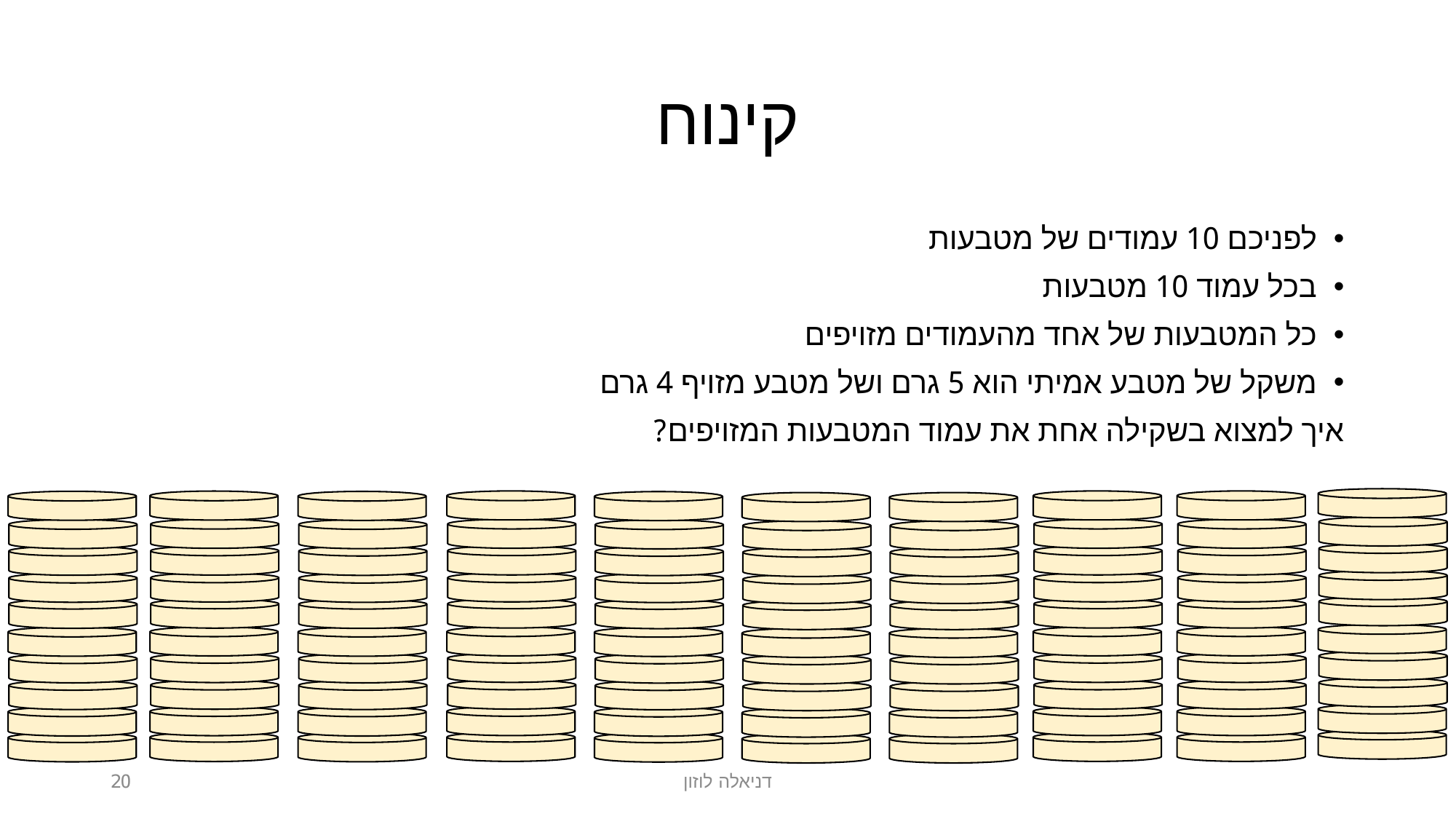

# קינוח
לפניכם 10 עמודים של מטבעות
בכל עמוד 10 מטבעות
כל המטבעות של אחד מהעמודים מזויפים
משקל של מטבע אמיתי הוא 5 גרם ושל מטבע מזויף 4 גרם
איך למצוא בשקילה אחת את עמוד המטבעות המזויפים?

20
דניאלה לוזון